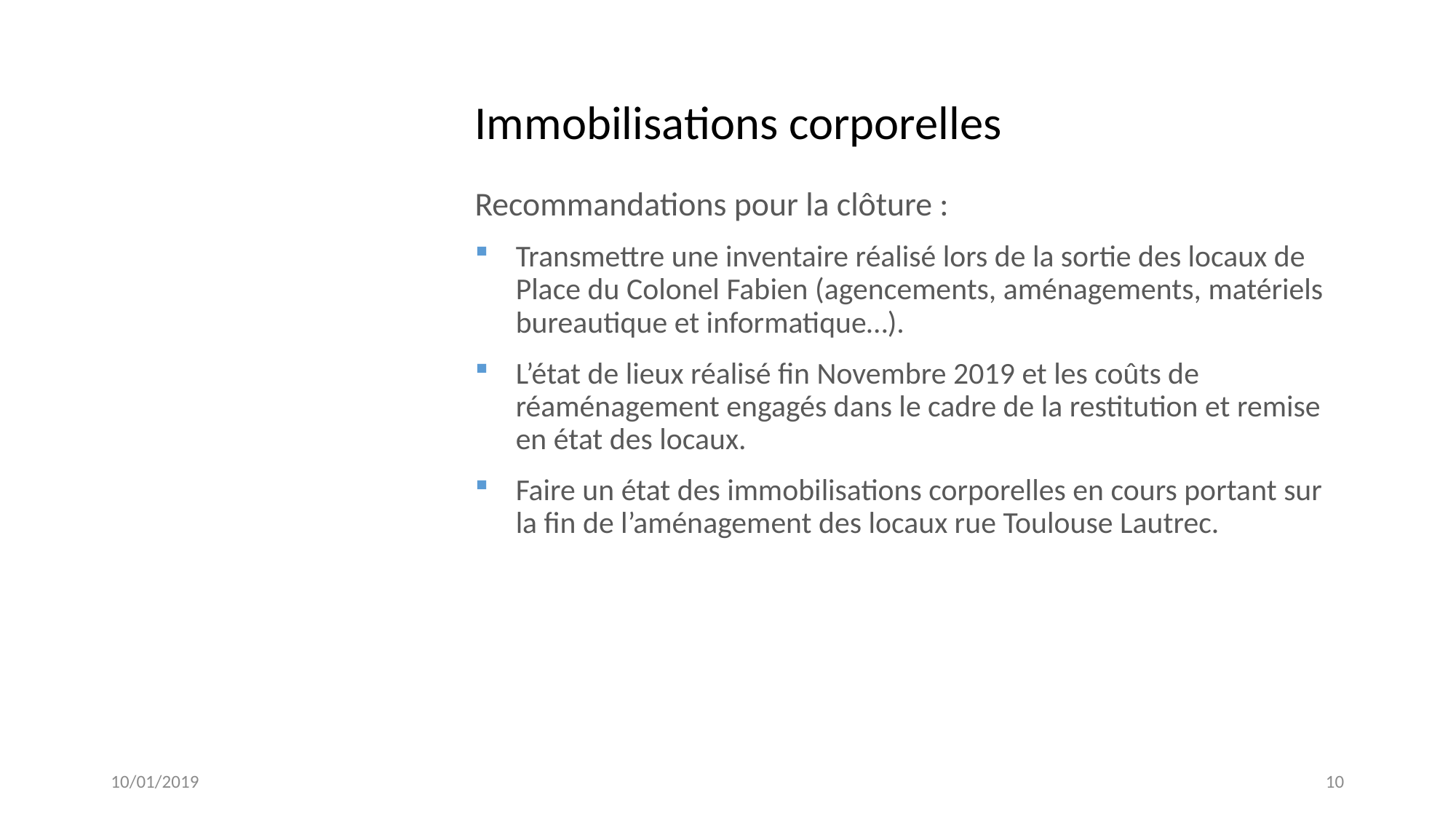

# Immobilisations corporelles
Principaux interlocuteurs :

Recommandations pour la clôture :
Transmettre une inventaire réalisé lors de la sortie des locaux de Place du Colonel Fabien (agencements, aménagements, matériels bureautique et informatique…).
L’état de lieux réalisé fin Novembre 2019 et les coûts de réaménagement engagés dans le cadre de la restitution et remise en état des locaux.
Faire un état des immobilisations corporelles en cours portant sur la fin de l’aménagement des locaux rue Toulouse Lautrec.

10/01/2019

10